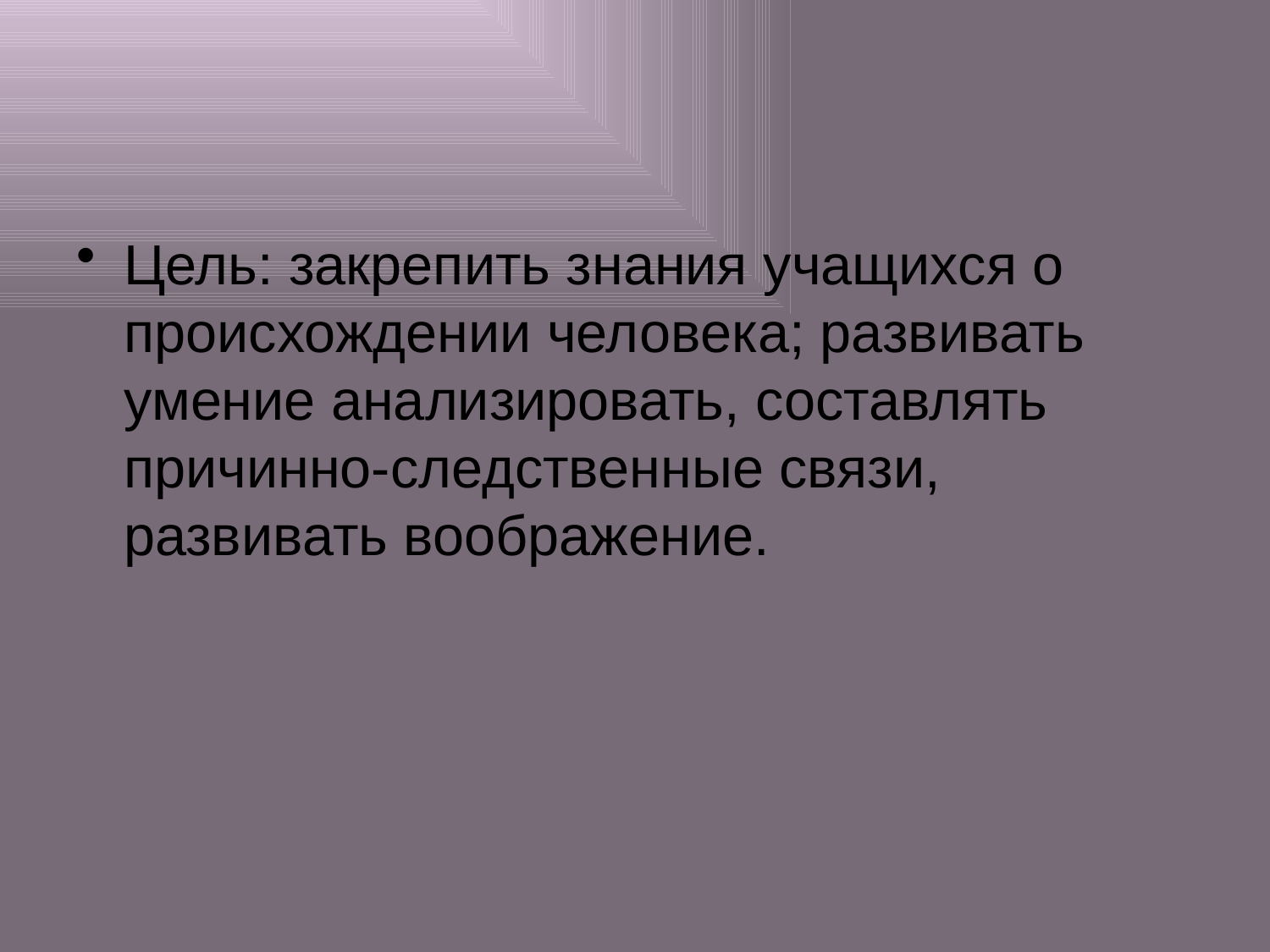

#
Цель: закрепить знания учащихся о происхождении человека; развивать умение анализировать, составлять причинно-следственные связи, развивать воображение.